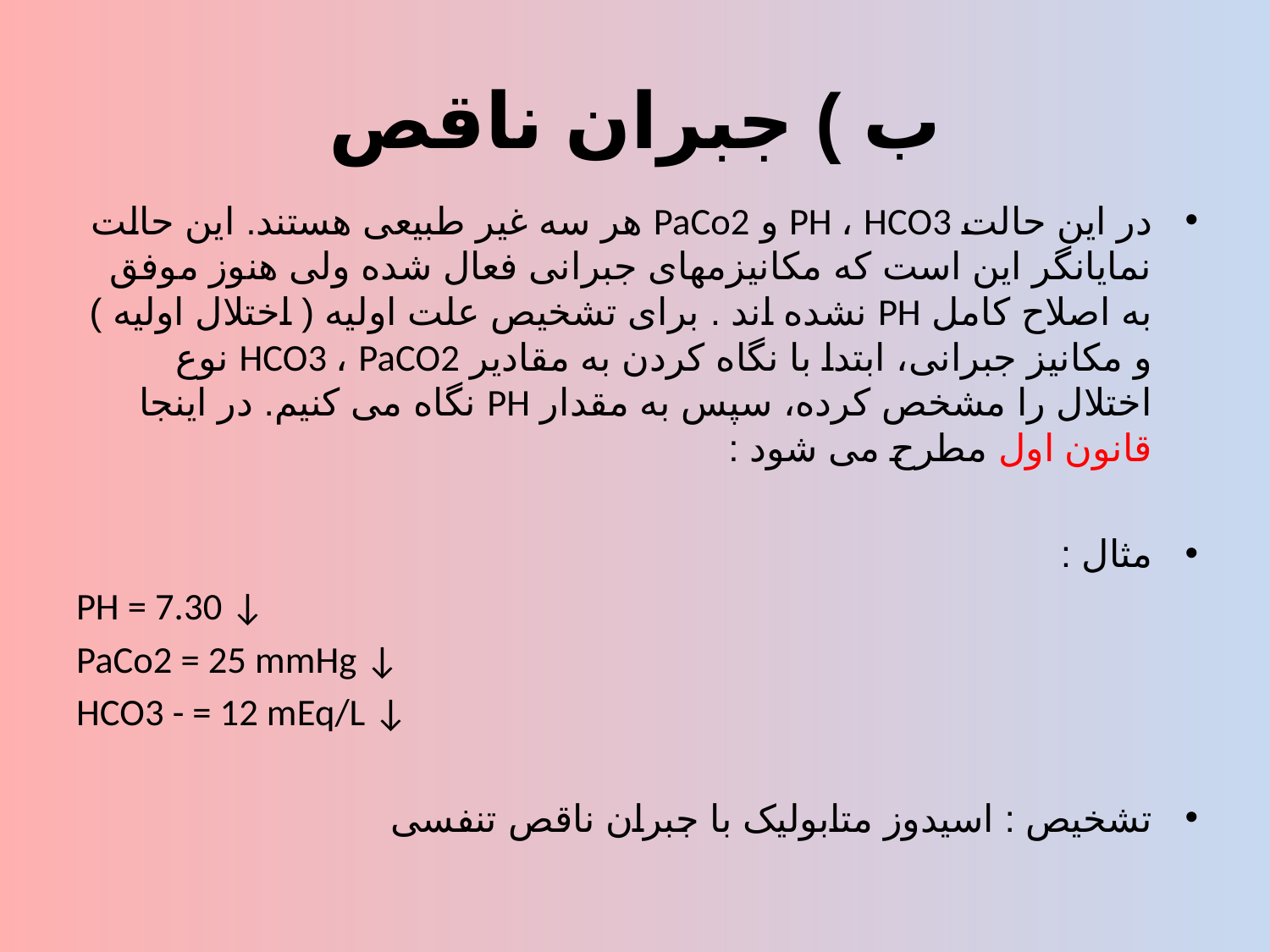

# ب ) جبران ناقص
در این حالت PH ، HCO3 و PaCo2 هر سه غیر طبیعی هستند. این حالت نمایانگر این است که مکانیزمهای جبرانی فعال شده ولی هنوز موفق به اصلاح کامل PH نشده اند . برای تشخیص علت اولیه ( اختلال اولیه ) و مکانیز جبرانی، ابتدا با نگاه کردن به مقادیر HCO3 ، PaCO2 نوع اختلال را مشخص کرده، سپس به مقدار PH نگاه می کنیم. در اینجا قانون اول مطرح می شود :

مثال :
PH = 7.30 ↓
PaCo2 = 25 mmHg ↓
HCO3 - = 12 mEq/L ↓

تشخیص : اسیدوز متابولیک با جبران ناقص تنفسی